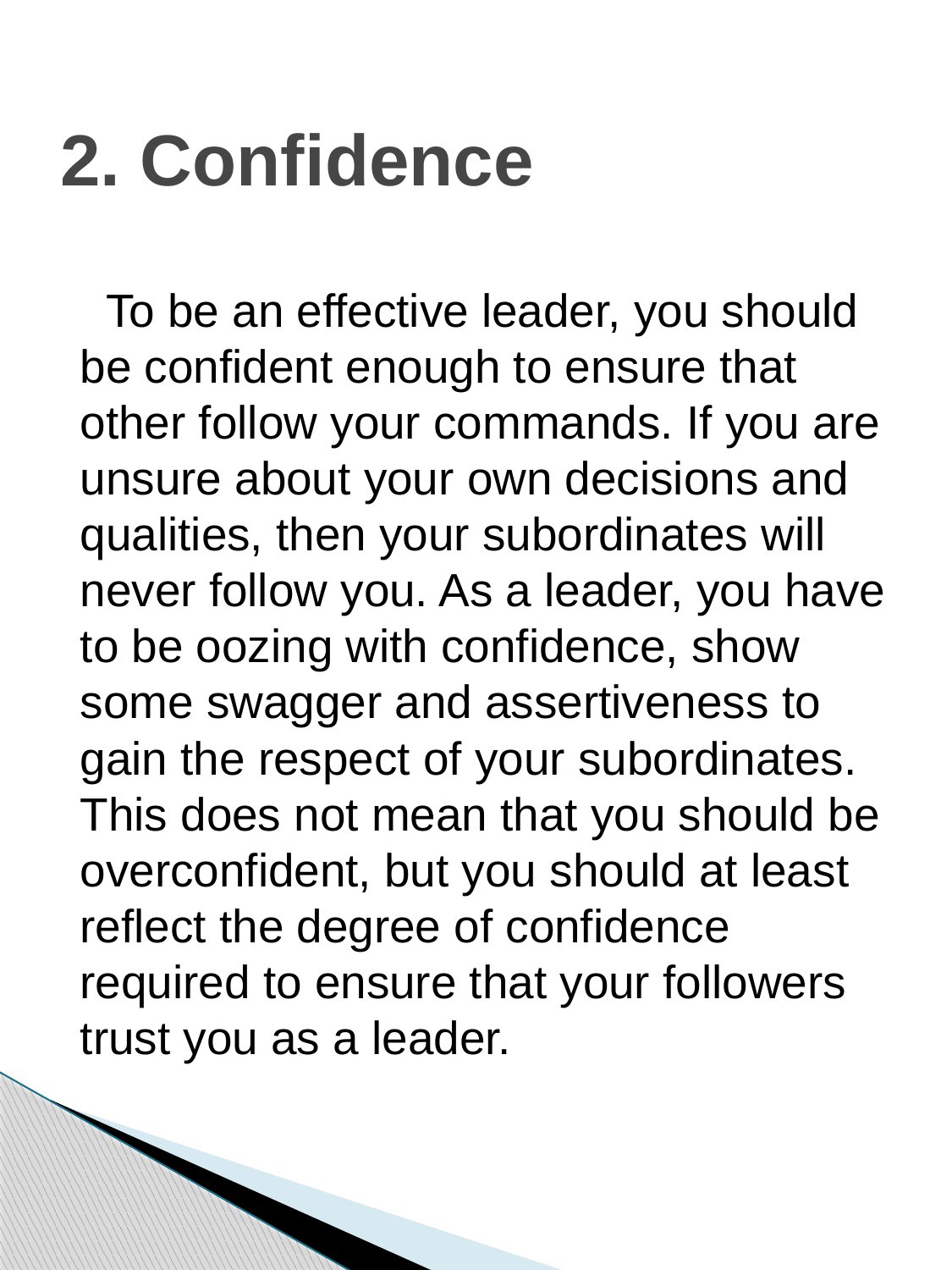

# 2. Confidence
  To be an effective leader, you should be confident enough to ensure that other follow your commands. If you are unsure about your own decisions and qualities, then your subordinates will never follow you. As a leader, you have to be oozing with confidence, show some swagger and assertiveness to gain the respect of your subordinates. This does not mean that you should be overconfident, but you should at least reflect the degree of confidence required to ensure that your followers trust you as a leader.